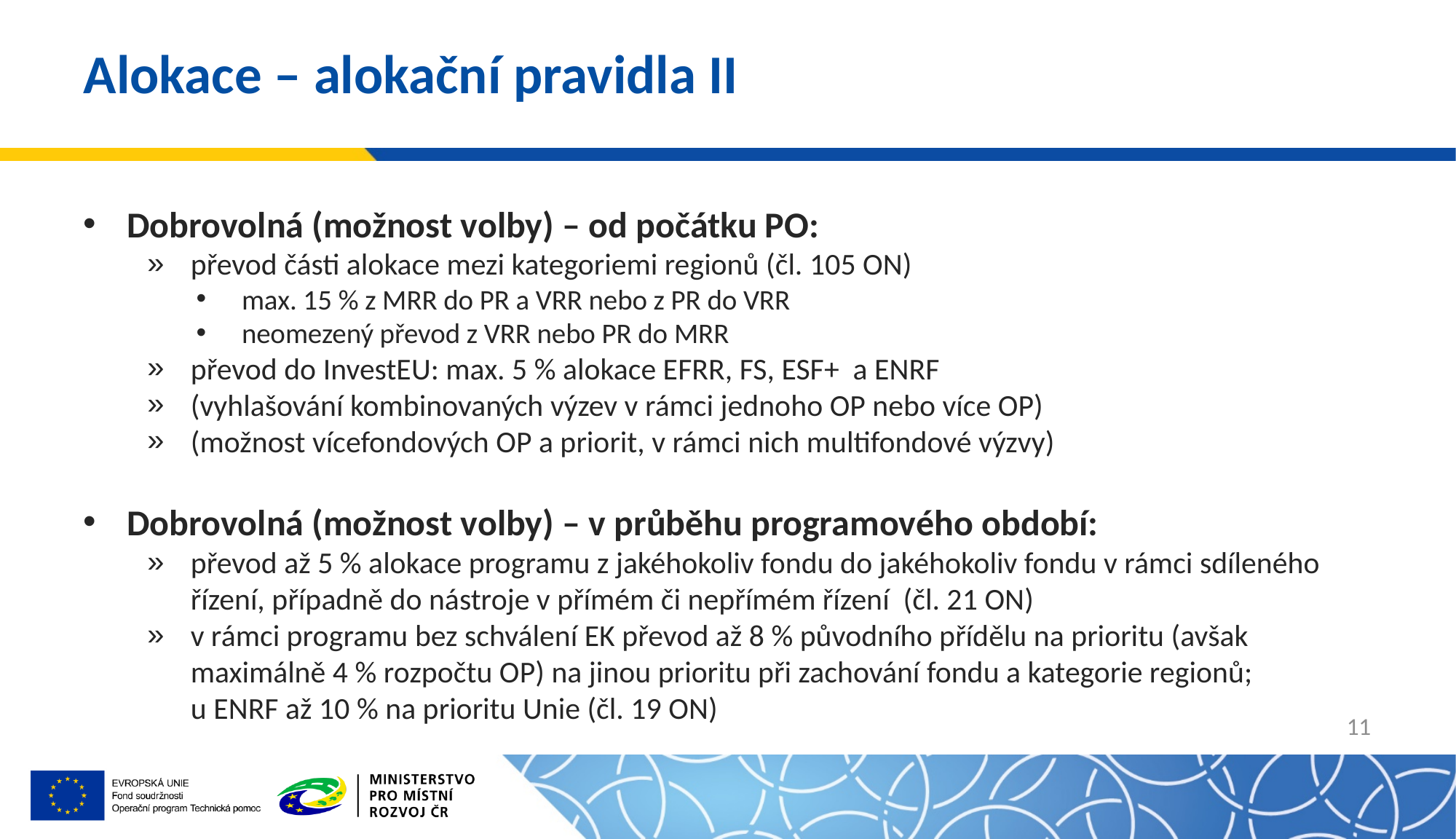

11
# Alokace – alokační pravidla II
Dobrovolná (možnost volby) – od počátku PO:
převod části alokace mezi kategoriemi regionů (čl. 105 ON)
max. 15 % z MRR do PR a VRR nebo z PR do VRR
neomezený převod z VRR nebo PR do MRR
převod do InvestEU: max. 5 % alokace EFRR, FS, ESF+  a ENRF
(vyhlašování kombinovaných výzev v rámci jednoho OP nebo více OP)
(možnost vícefondových OP a priorit, v rámci nich multifondové výzvy)

Dobrovolná (možnost volby) – v průběhu programového období:
převod až 5 % alokace programu z jakéhokoliv fondu do jakéhokoliv fondu v rámci sdíleného řízení, případně do nástroje v přímém či nepřímém řízení  (čl. 21 ON)
v rámci programu bez schválení EK převod až 8 % původního přídělu na prioritu (avšak maximálně 4 % rozpočtu OP) na jinou prioritu při zachování fondu a kategorie regionů;
u ENRF až 10 % na prioritu Unie (čl. 19 ON)